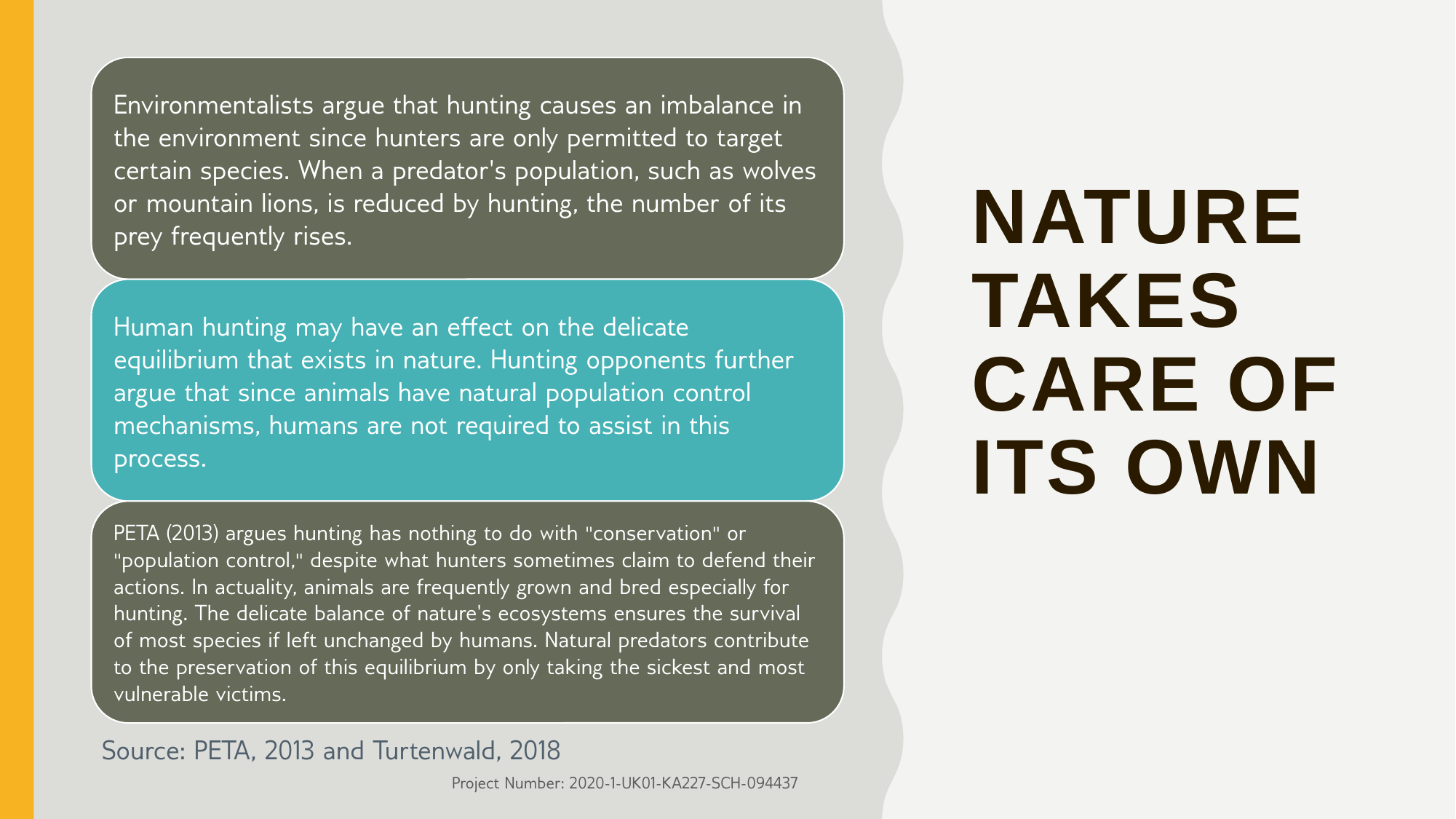

Environmentalists argue that hunting causes an imbalance in the environment since hunters are only permitted to target certain species. When a predator's population, such as wolves or mountain lions, is reduced by hunting, the number of its prey frequently rises.
Human hunting may have an effect on the delicate equilibrium that exists in nature. Hunting opponents further argue that since animals have natural population control mechanisms, humans are not required to assist in this process.
PETA (2013) argues hunting has nothing to do with "conservation" or "population control," despite what hunters sometimes claim to defend their actions. In actuality, animals are frequently grown and bred especially for hunting. The delicate balance of nature's ecosystems ensures the survival of most species if left unchanged by humans. Natural predators contribute to the preservation of this equilibrium by only taking the sickest and most vulnerable victims.
# Nature Takes Care of Its Own
Source: PETA, 2013 and Turtenwald, 2018
Project Number: 2020-1-UK01-KA227-SCH-094437